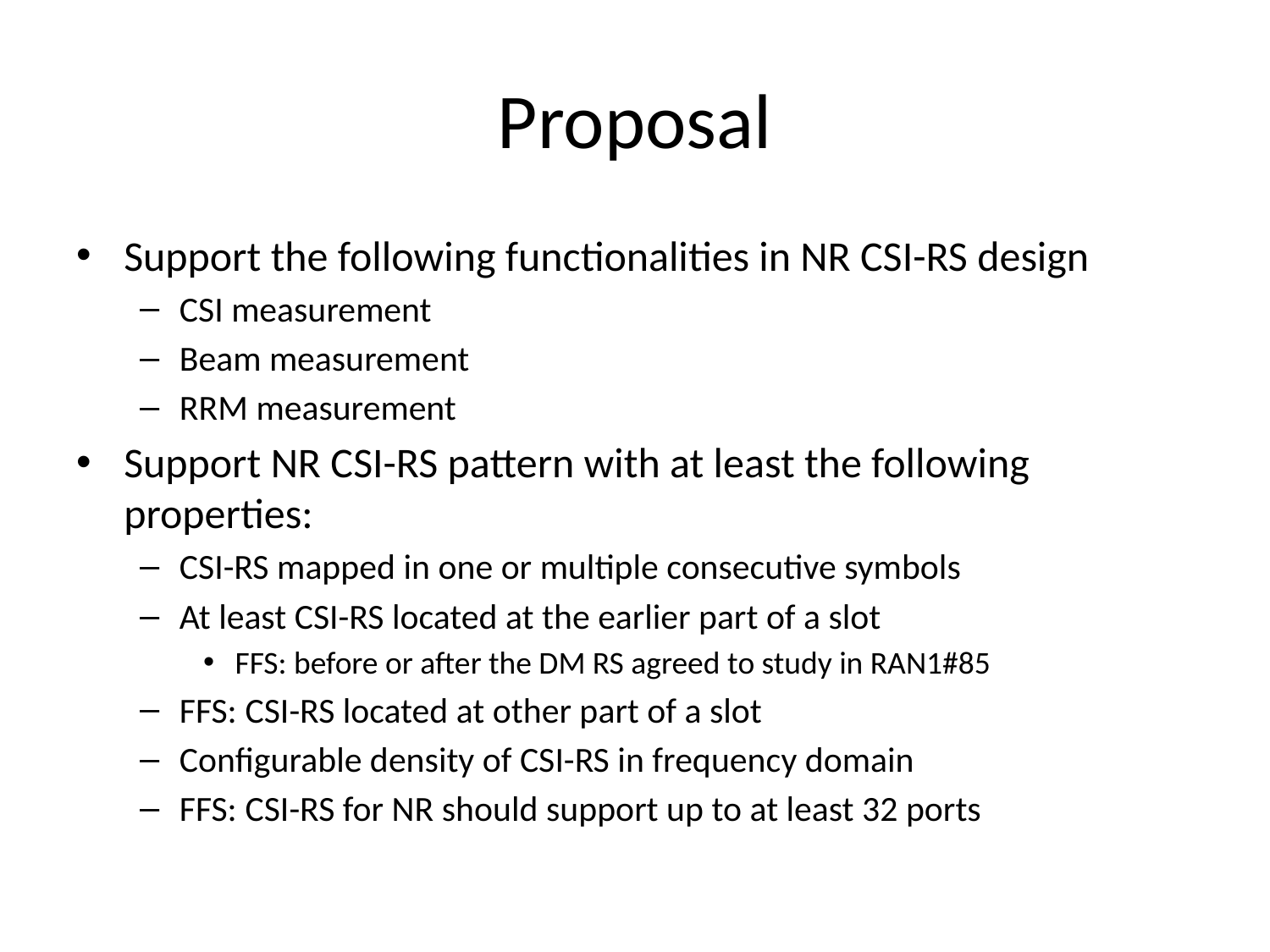

# Proposal
Support the following functionalities in NR CSI-RS design
CSI measurement
Beam measurement
RRM measurement
Support NR CSI-RS pattern with at least the following properties:
CSI-RS mapped in one or multiple consecutive symbols
At least CSI-RS located at the earlier part of a slot
FFS: before or after the DM RS agreed to study in RAN1#85
FFS: CSI-RS located at other part of a slot
Configurable density of CSI-RS in frequency domain
FFS: CSI-RS for NR should support up to at least 32 ports